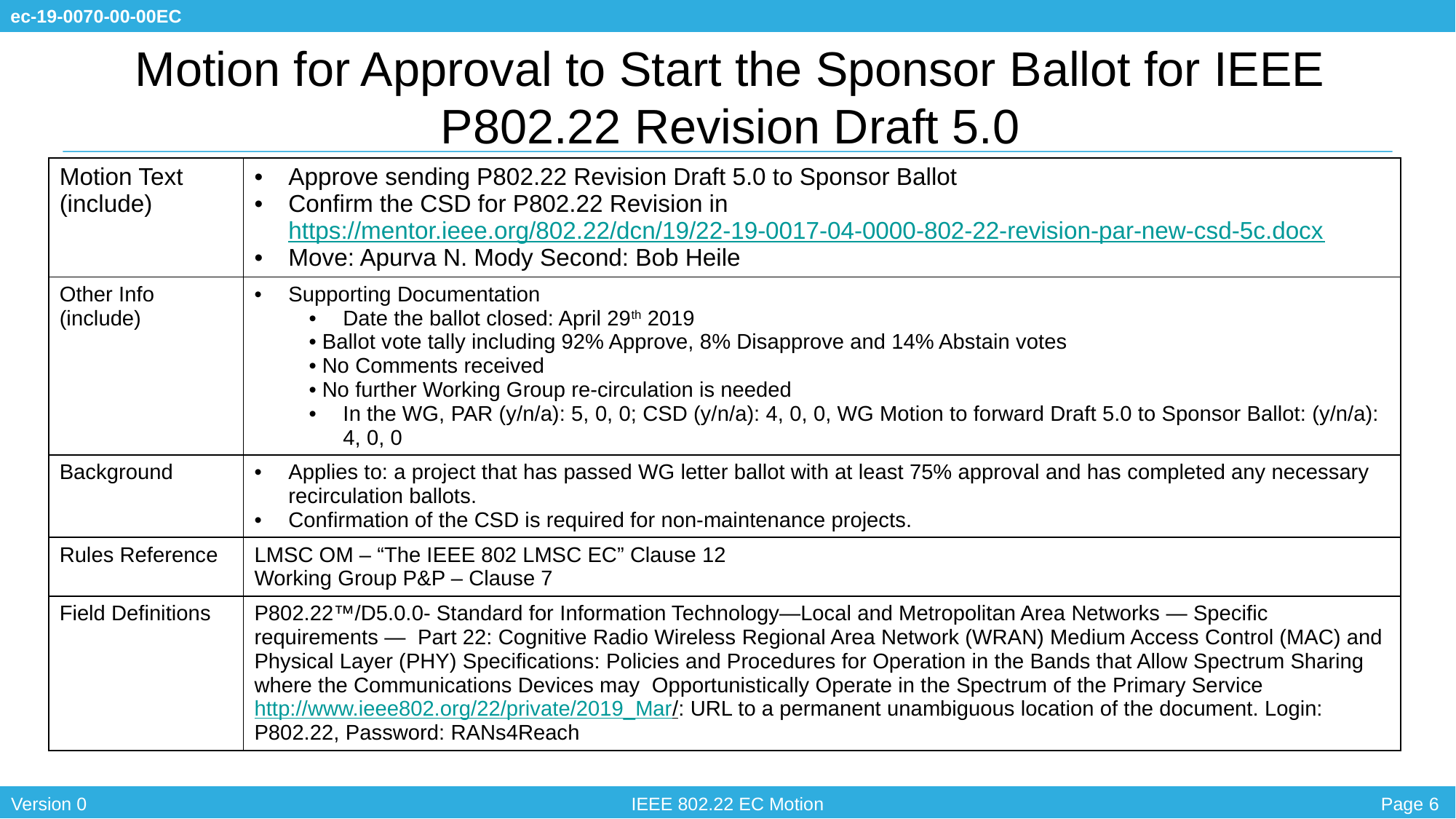

# Motion for Approval to Start the Sponsor Ballot for IEEE P802.22 Revision Draft 5.0
| Motion Text (include) | Approve sending P802.22 Revision Draft 5.0 to Sponsor Ballot Confirm the CSD for P802.22 Revision in https://mentor.ieee.org/802.22/dcn/19/22-19-0017-04-0000-802-22-revision-par-new-csd-5c.docx Move: Apurva N. Mody Second: Bob Heile |
| --- | --- |
| Other Info (include) | Supporting Documentation Date the ballot closed: April 29th 2019 • Ballot vote tally including 92% Approve, 8% Disapprove and 14% Abstain votes • No Comments received • No further Working Group re-circulation is needed In the WG, PAR (y/n/a): 5, 0, 0; CSD (y/n/a): 4, 0, 0, WG Motion to forward Draft 5.0 to Sponsor Ballot: (y/n/a): 4, 0, 0 |
| Background | Applies to: a project that has passed WG letter ballot with at least 75% approval and has completed any necessary recirculation ballots. Confirmation of the CSD is required for non-maintenance projects. |
| Rules Reference | LMSC OM – “The IEEE 802 LMSC EC” Clause 12 Working Group P&P – Clause 7 |
| Field Definitions | P802.22™/D5.0.0- Standard for Information Technology—Local and Metropolitan Area Networks — Specific requirements —  Part 22: Cognitive Radio Wireless Regional Area Network (WRAN) Medium Access Control (MAC) and Physical Layer (PHY) Specifications: Policies and Procedures for Operation in the Bands that Allow Spectrum Sharing where the Communications Devices may Opportunistically Operate in the Spectrum of the Primary Service http://www.ieee802.org/22/private/2019\_Mar/: URL to a permanent unambiguous location of the document. Login: P802.22, Password: RANs4Reach |